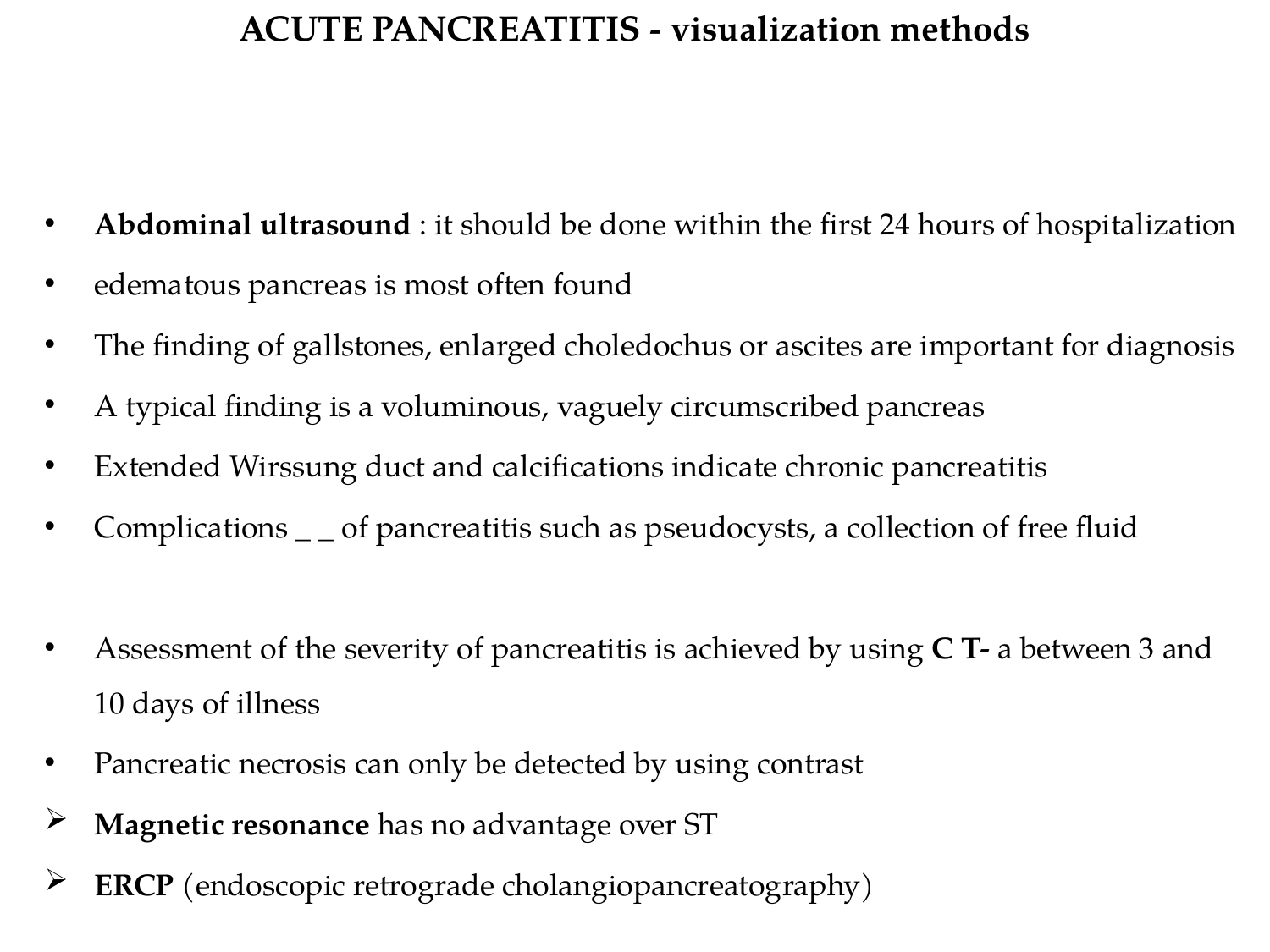

ACUTE PANCREATITIS - visualization methods
Abdominal ultrasound : it should be done within the first 24 hours of hospitalization
edematous pancreas is most often found
The finding of gallstones, enlarged choledochus or ascites are important for diagnosis
A typical finding is a voluminous, vaguely circumscribed pancreas
Extended Wirssung duct and calcifications indicate chronic pancreatitis
Complications _ _ of pancreatitis such as pseudocysts, a collection of free fluid

Assessment of the severity of pancreatitis is achieved by using C T- a between 3 and 10 days of illness
Pancreatic necrosis can only be detected by using contrast
Magnetic resonance has no advantage over ST
ERCP (endoscopic retrograde cholangiopancreatography)